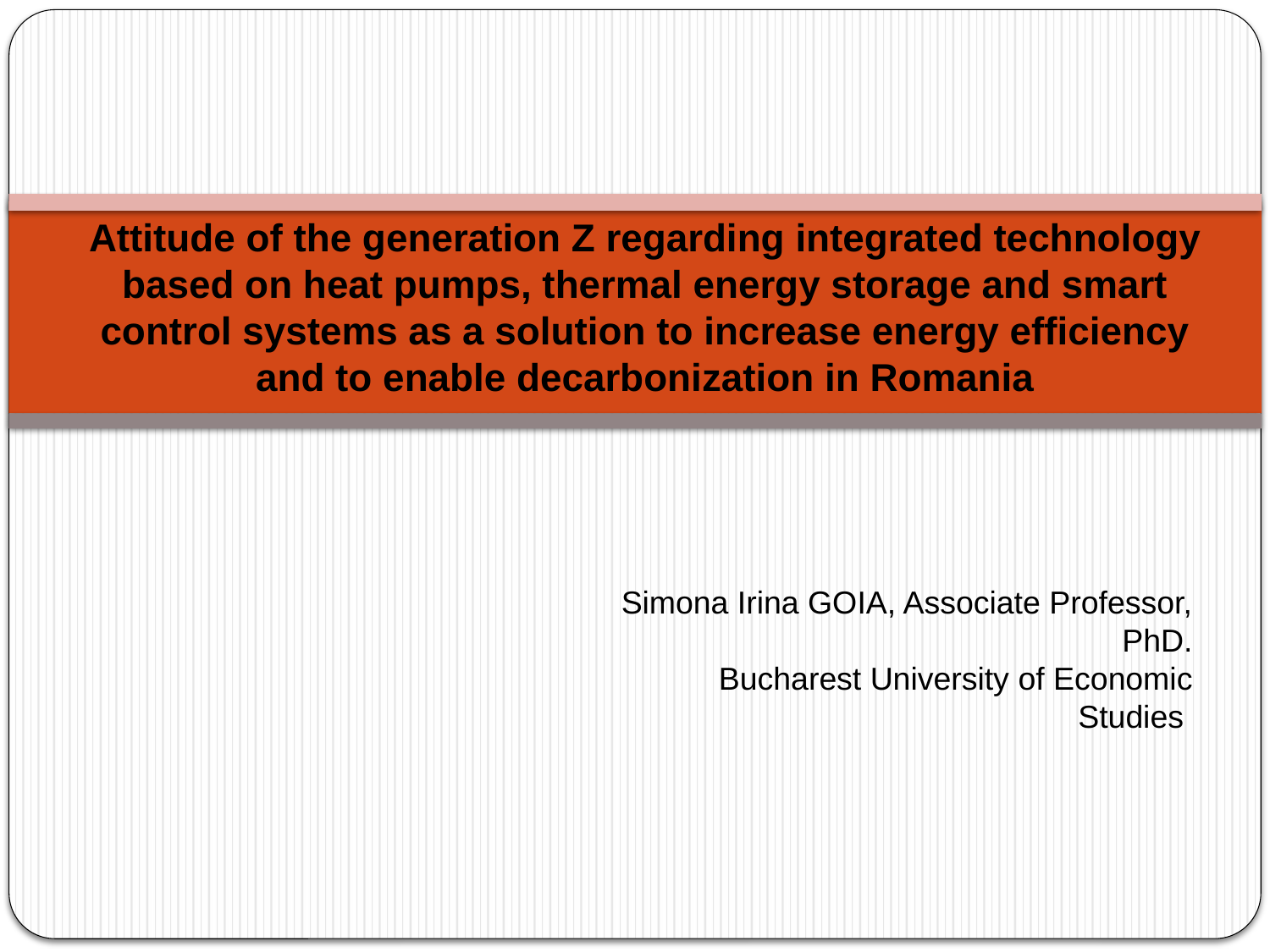

Attitude of the generation Z regarding integrated technology based on heat pumps, thermal energy storage and smart control systems as a solution to increase energy efficiency and to enable decarbonization in Romania
Simona Irina GOIA, Associate Professor, PhD.
Bucharest University of Economic Studies